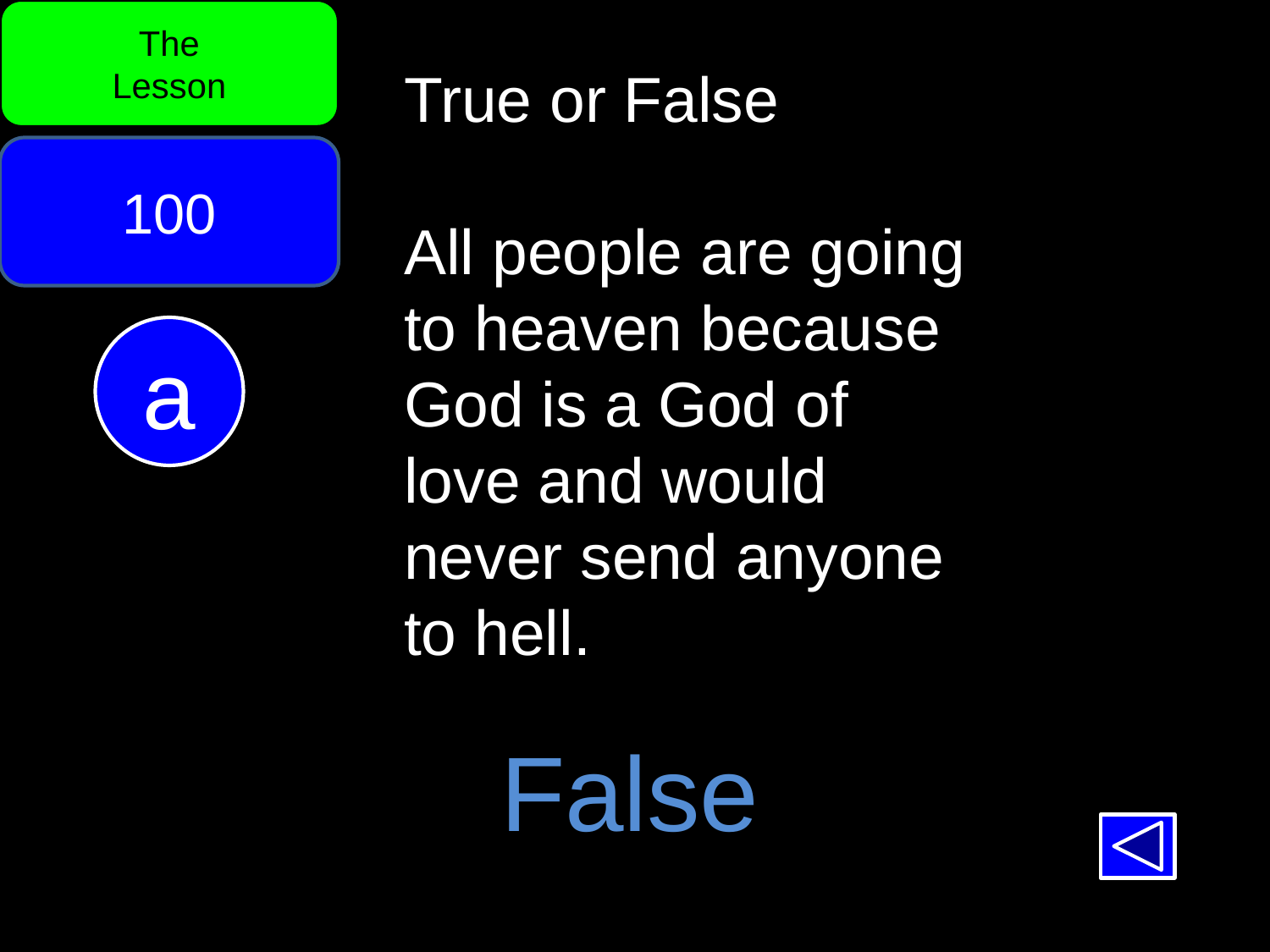

The
Lesson
True or False

All people are going
to heaven because
God is a God of
love and would
never send anyone
to hell.
100
a
False